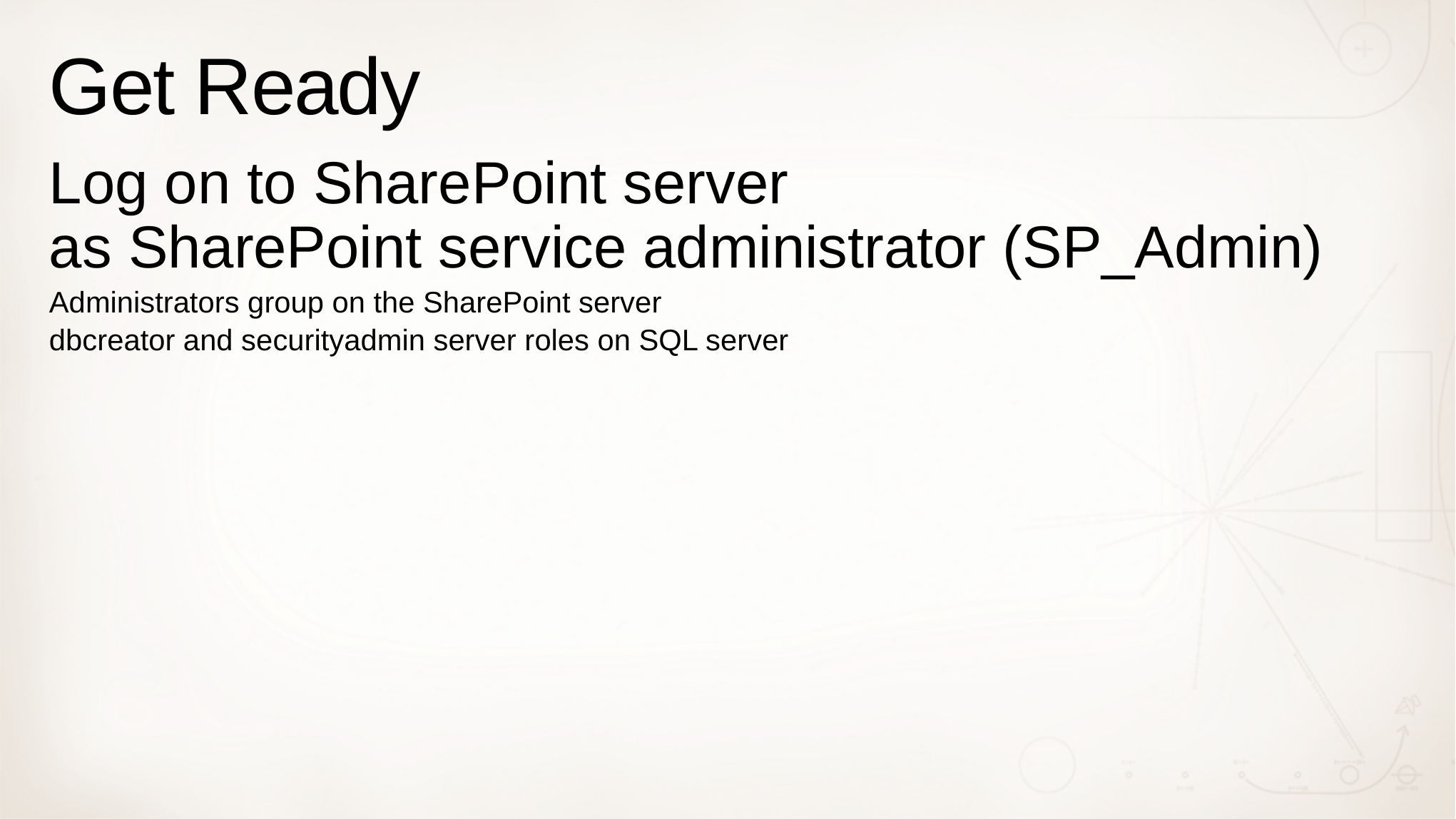

# Get Ready
Log on to SharePoint server
as SharePoint service administrator (SP_Admin)
Administrators group on the SharePoint server
dbcreator and securityadmin server roles on SQL server